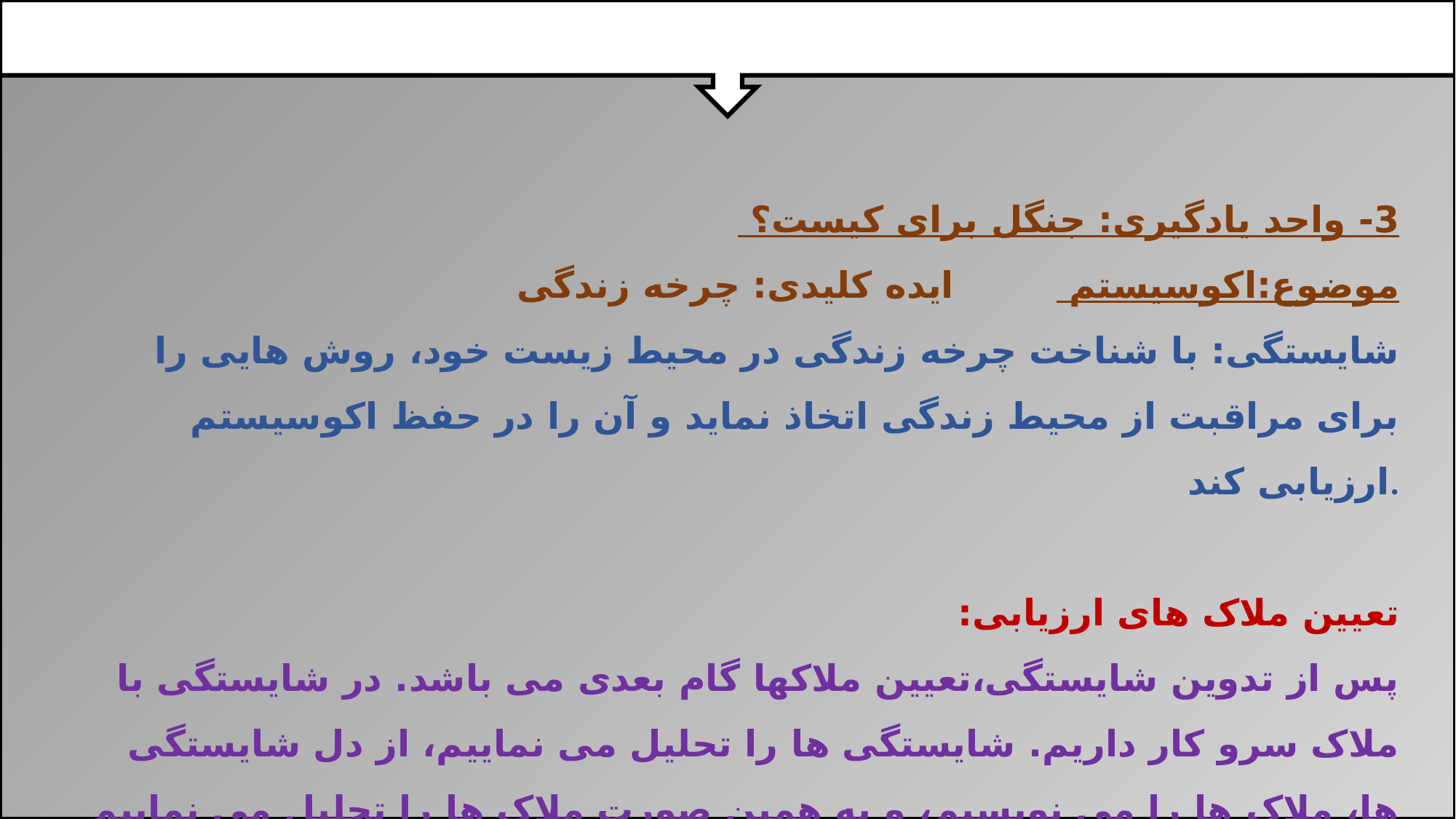

3- واحد یادگیری: جنگل برای کیست؟
موضوع:اکوسیستم         ایده کلیدی: چرخه زندگی
شایستگی: با شناخت چرخه زندگی در محیط زیست خود، روش هایی را برای مراقبت از محیط زندگی اتخاذ نماید و آن را در حفظ اکوسیستم ارزیابی کند.

تعیین ملاک های ارزیابی:
پس از تدوین شایستگی،تعیین ملاکها گام بعدی می باشد. در شایستگی با ملاک سرو کار داریم. شایستگی ها را تحلیل می نماییم، از دل شایستگی ها، ملاک ها را می نویسیم، و به همین صورت ملاک ها را تحلیل می نماییم و سطوح عملکرد را در سه سطح می نویسیم.